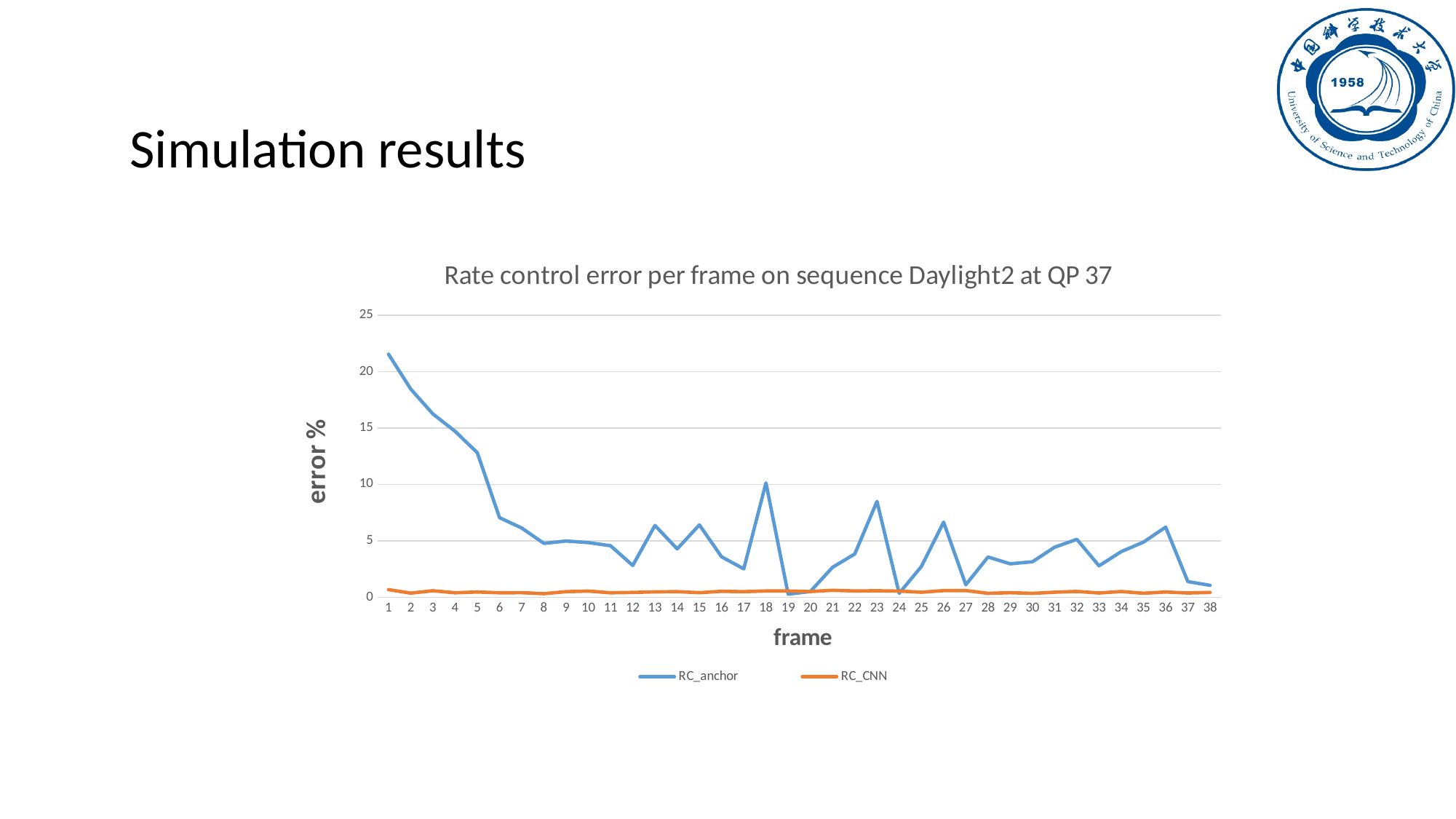

Simulation results

### Chart: Rate control error per frame on sequence Daylight2 at QP 37

| Category |  |  |
|---|---|---|